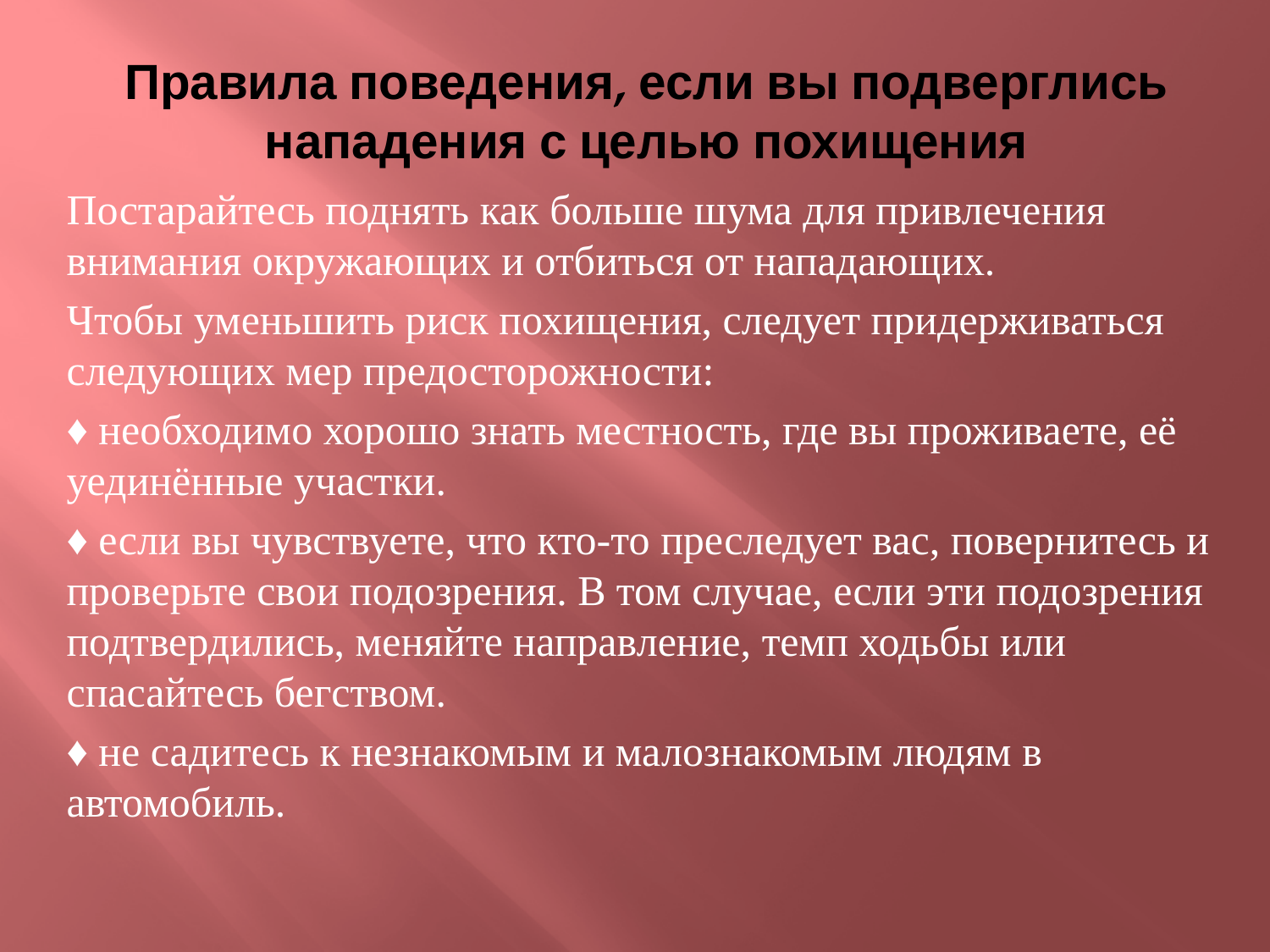

# Правила поведения, если вы подверглись нападения с целью похищения
Постарайтесь поднять как больше шума для привлечения внимания окружающих и отбиться от нападающих.
Чтобы уменьшить риск похищения, следует придерживаться  следующих мер предосторожности:
♦ необходимо хорошо знать местность, где вы проживаете, её уединённые участки.
♦ если вы чувствуете, что кто-то преследует вас, повернитесь и проверьте свои подозрения. В том случае, если эти подозрения подтвердились, меняйте направление, темп ходьбы или спасайтесь бегством.
♦ не садитесь к незнакомым и малознакомым людям в автомобиль.